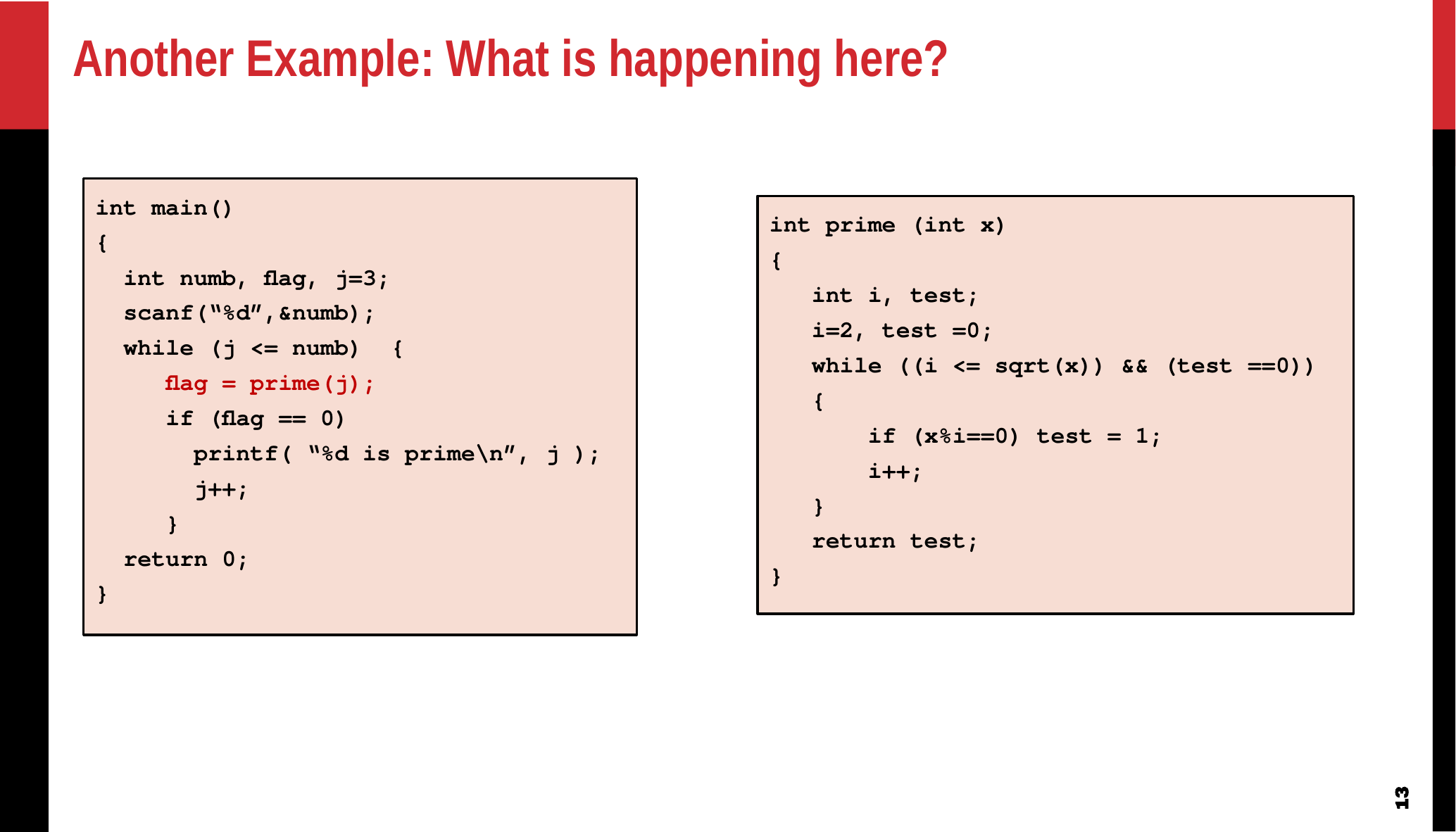

# Another Example: What is happening here?
int main()
{
  int numb, flag, j=3;
  scanf(“%d”,&numb);
  while (j <= numb)  {
     flag = prime(j);
     if (flag == 0)
       printf( “%d is prime\n”, j );
       j++;
     }
  return 0;
}
int prime (int x)
{
   int i, test;
   i=2, test =0;
   while ((i <= sqrt(x)) && (test ==0))
   {
       if (x%i==0) test = 1;
       i++;
   }
   return test;
}
13